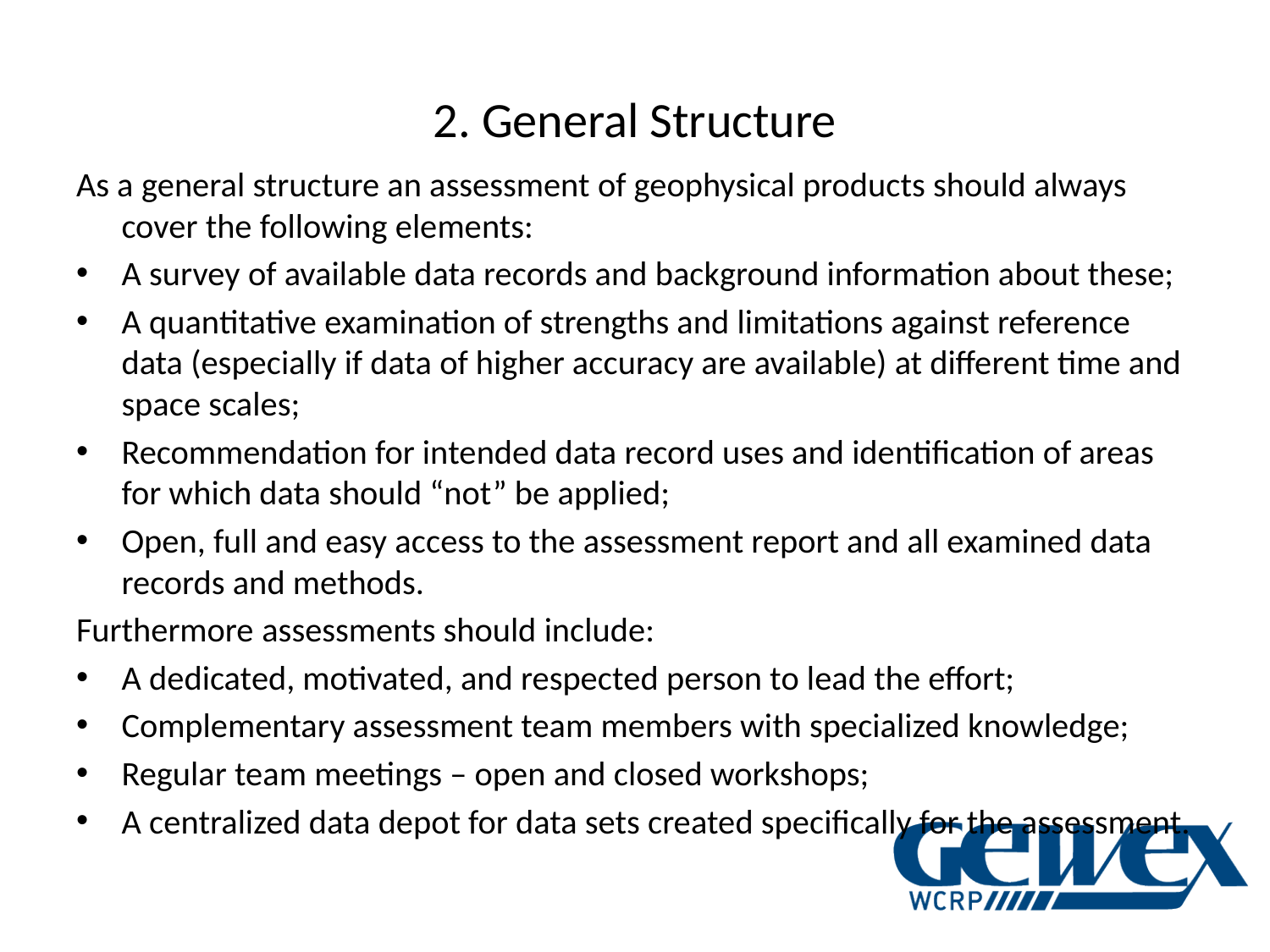

# 2. General Structure
As a general structure an assessment of geophysical products should always cover the following elements:
A survey of available data records and background information about these;
A quantitative examination of strengths and limitations against reference data (especially if data of higher accuracy are available) at different time and space scales;
Recommendation for intended data record uses and identification of areas for which data should “not” be applied;
Open, full and easy access to the assessment report and all examined data records and methods.
Furthermore assessments should include:
A dedicated, motivated, and respected person to lead the effort;
Complementary assessment team members with specialized knowledge;
Regular team meetings – open and closed workshops;
A centralized data depot for data sets created specifically for the assessment.